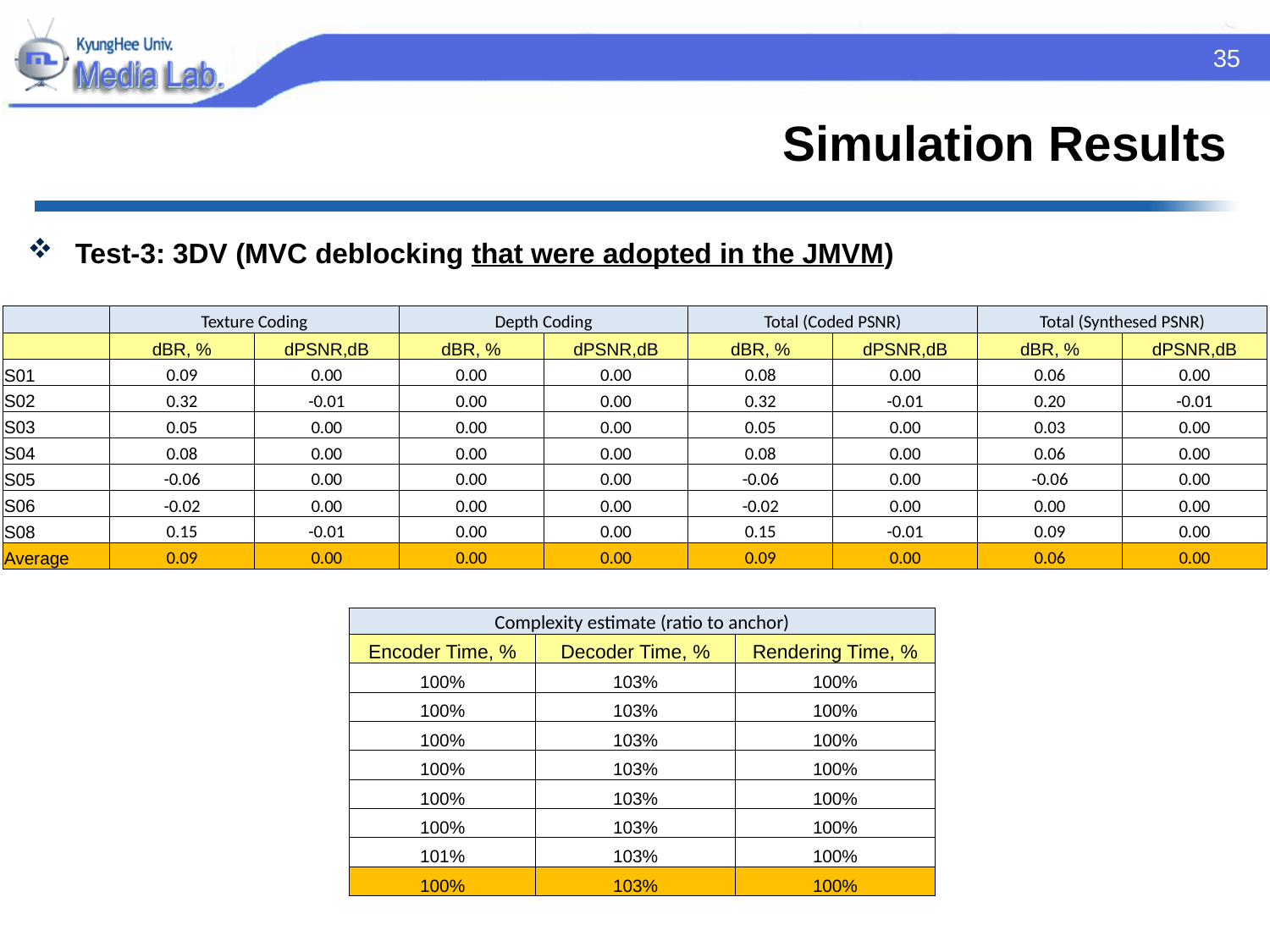

35
# Simulation Results
Test-3: 3DV (MVC deblocking that were adopted in the JMVM)
|  | Texture Coding |  | Depth Coding |  | Total (Coded PSNR) |  | Total (Synthesed PSNR) |  |
| --- | --- | --- | --- | --- | --- | --- | --- | --- |
|  | dBR, % | dPSNR,dB | dBR, % | dPSNR,dB | dBR, % | dPSNR,dB | dBR, % | dPSNR,dB |
| S01 | 0.09 | 0.00 | 0.00 | 0.00 | 0.08 | 0.00 | 0.06 | 0.00 |
| S02 | 0.32 | -0.01 | 0.00 | 0.00 | 0.32 | -0.01 | 0.20 | -0.01 |
| S03 | 0.05 | 0.00 | 0.00 | 0.00 | 0.05 | 0.00 | 0.03 | 0.00 |
| S04 | 0.08 | 0.00 | 0.00 | 0.00 | 0.08 | 0.00 | 0.06 | 0.00 |
| S05 | -0.06 | 0.00 | 0.00 | 0.00 | -0.06 | 0.00 | -0.06 | 0.00 |
| S06 | -0.02 | 0.00 | 0.00 | 0.00 | -0.02 | 0.00 | 0.00 | 0.00 |
| S08 | 0.15 | -0.01 | 0.00 | 0.00 | 0.15 | -0.01 | 0.09 | 0.00 |
| Average | 0.09 | 0.00 | 0.00 | 0.00 | 0.09 | 0.00 | 0.06 | 0.00 |
| Complexity estimate (ratio to anchor) |  |  |
| --- | --- | --- |
| Encoder Time, % | Decoder Time, % | Rendering Time, % |
| 100% | 103% | 100% |
| 100% | 103% | 100% |
| 100% | 103% | 100% |
| 100% | 103% | 100% |
| 100% | 103% | 100% |
| 100% | 103% | 100% |
| 101% | 103% | 100% |
| 100% | 103% | 100% |